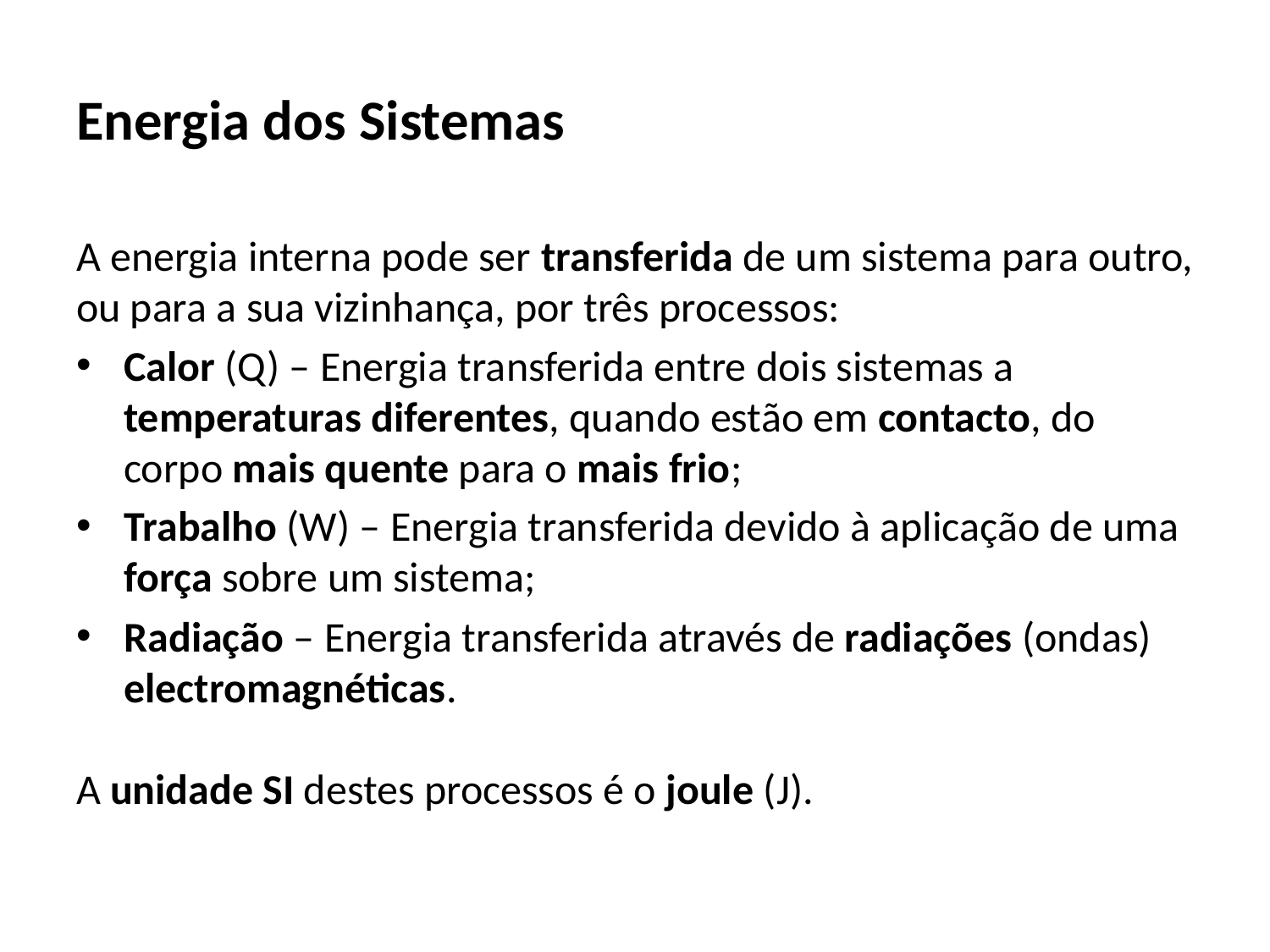

# Energia dos Sistemas
A energia interna pode ser transferida de um sistema para outro,
ou para a sua vizinhança, por três processos:
Calor (Q) – Energia transferida entre dois sistemas a temperaturas diferentes, quando estão em contacto, do corpo mais quente para o mais frio;
Trabalho (W) – Energia transferida devido à aplicação de uma força sobre um sistema;
Radiação – Energia transferida através de radiações (ondas) electromagnéticas.

A unidade SI destes processos é o joule (J).